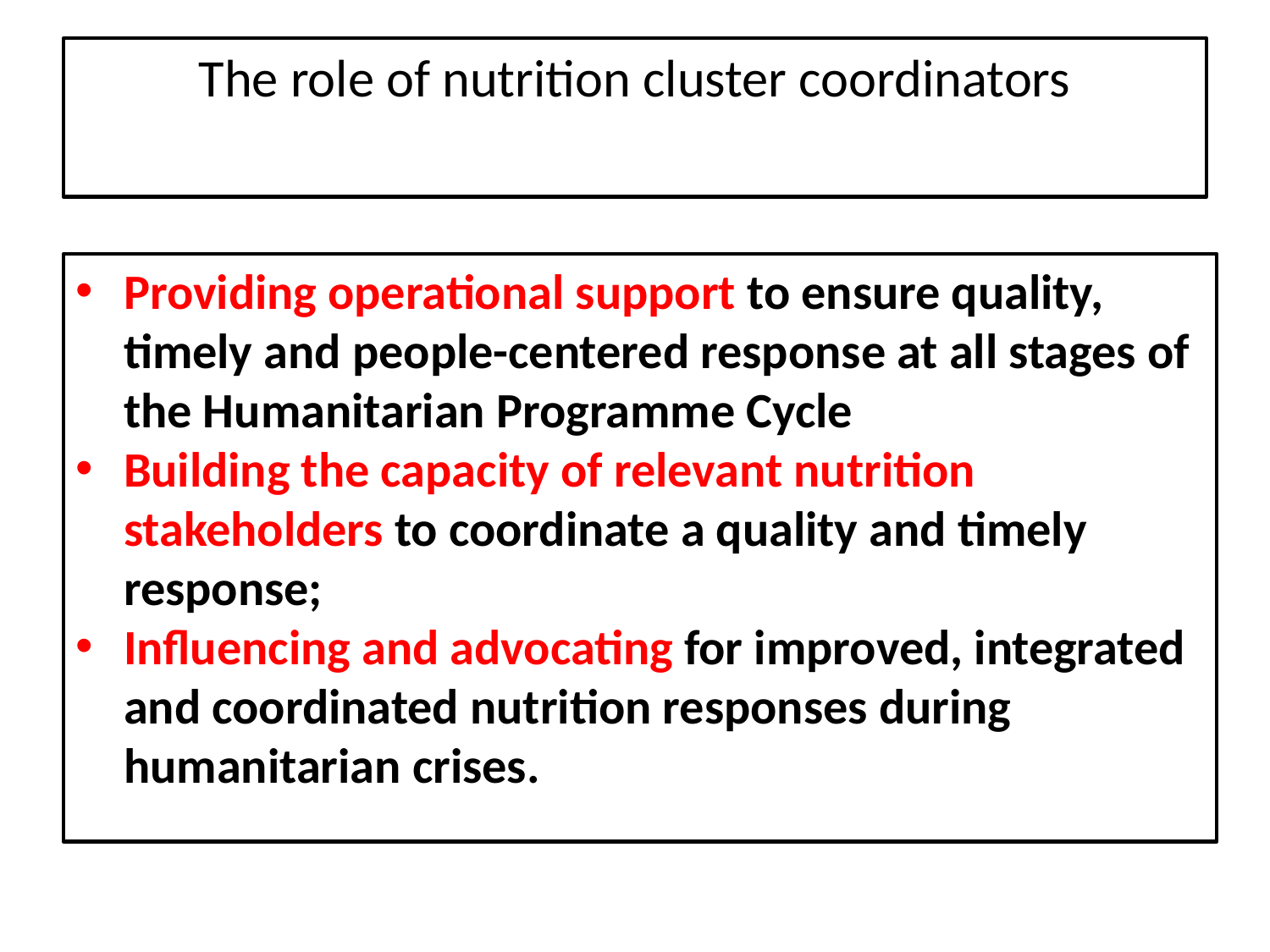

The role of nutrition cluster coordinators
Providing operational support to ensure quality, timely and people-centered response at all stages of the Humanitarian Programme Cycle
Building the capacity of relevant nutrition stakeholders to coordinate a quality and timely response;
Influencing and advocating for improved, integrated and coordinated nutrition responses during humanitarian crises.